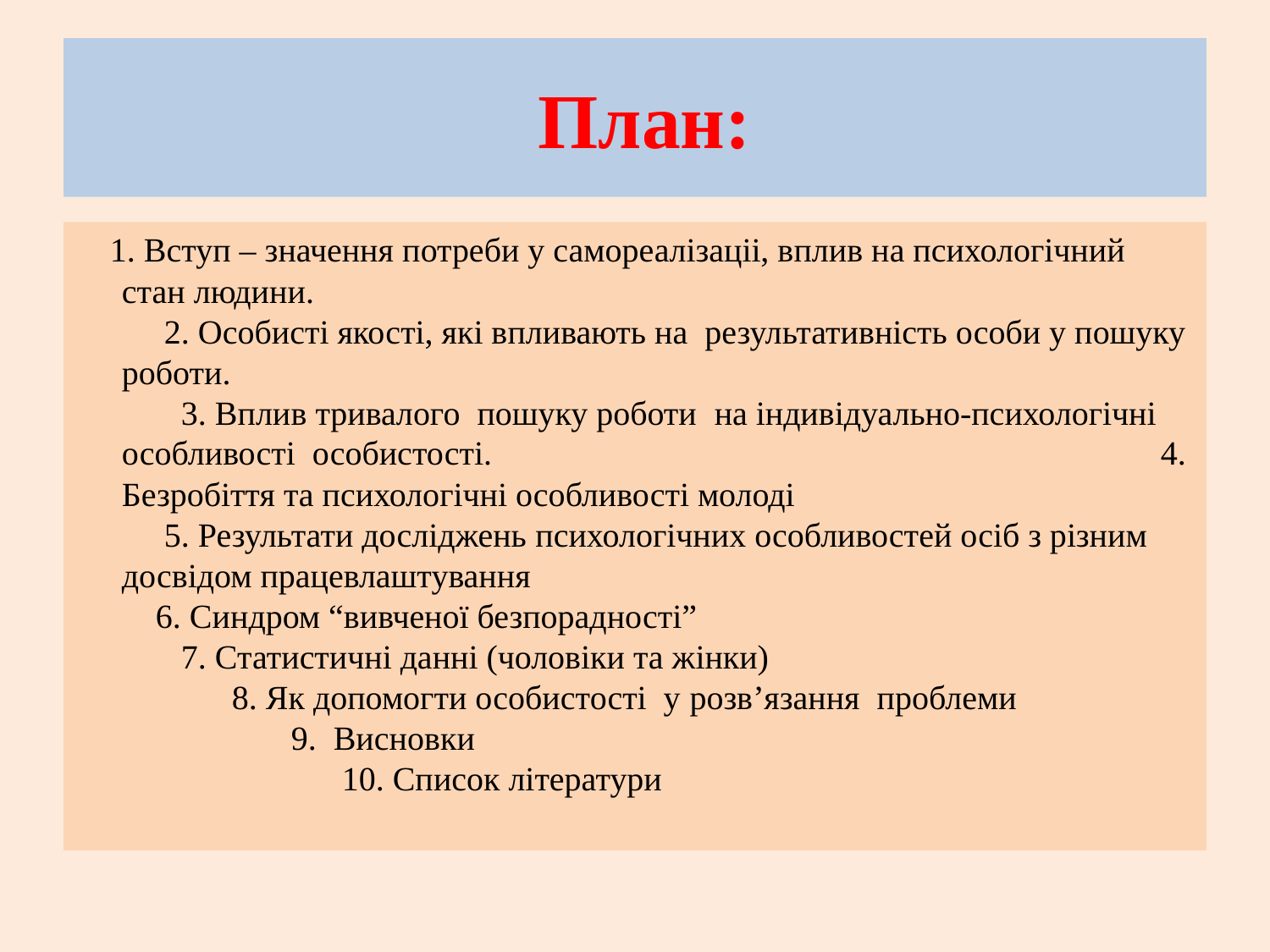

# План:
    1. Вступ – значення потреби у самореалізаціі, вплив на психологічний стан людини.                                                                                                             2. Особисті якості, які впливають на  результативність особи у пошуку роботи.                                                                                                                         3. Вплив тривалого  пошуку роботи  на індивідуально-психологічні  особливості  особистості.                                                                               4. Безробіття та психологічні особливості молоді                                                     5. Результати досліджень психологічних особливостей осіб з різним досвідом працевлаштування                                                                                   6. Синдром “вивченої безпорадності”                                                                  7. Статистичні данні (чоловіки та жінки)                                                                8. Як допомогти особистості  у розв’язання  проблеми                                         9.  Висновки                                                                                                               10. Список літератури